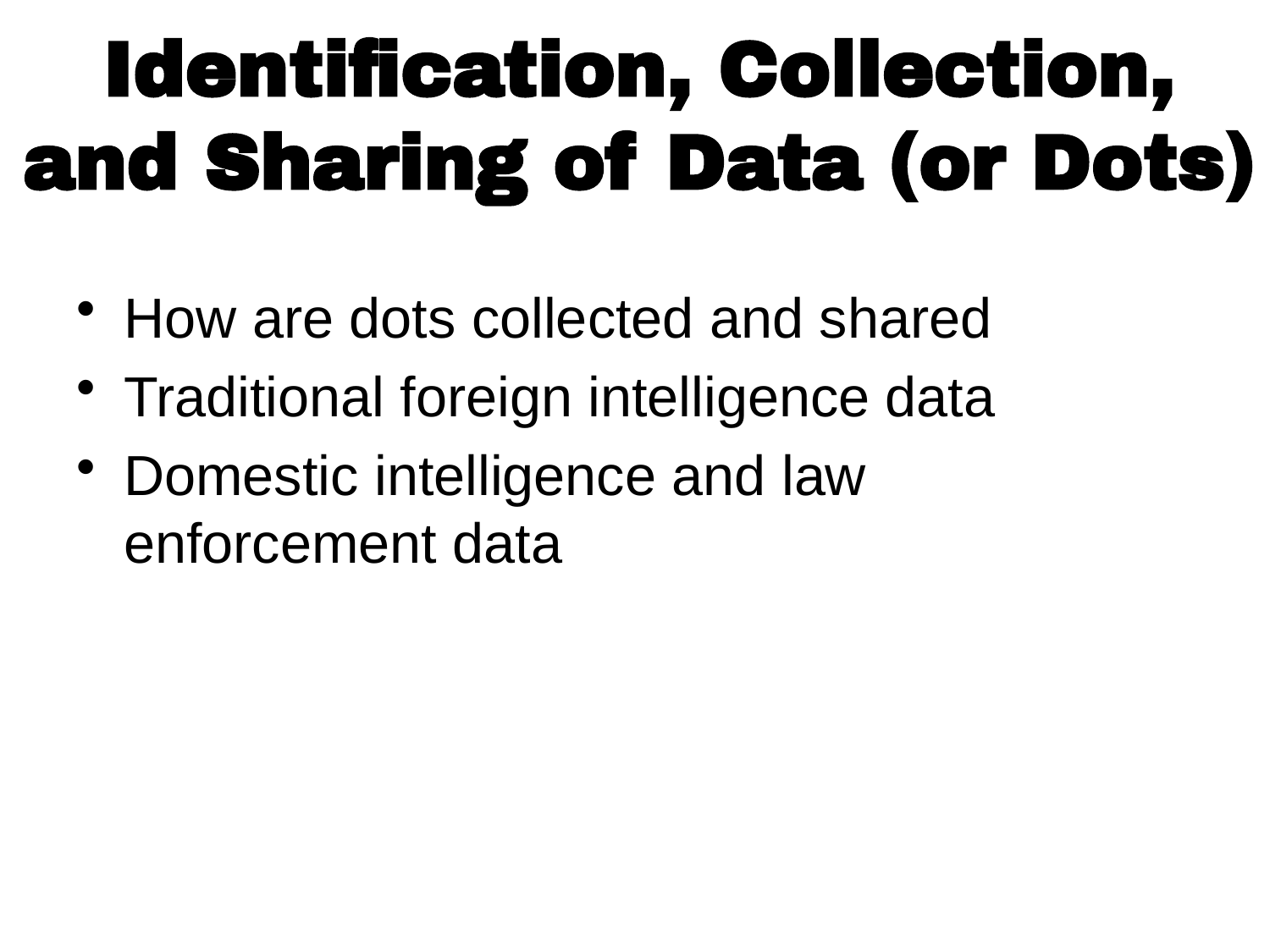

# Identification, Collection, and Sharing of Data (or Dots)
How are dots collected and shared
Traditional foreign intelligence data
Domestic intelligence and law enforcement data